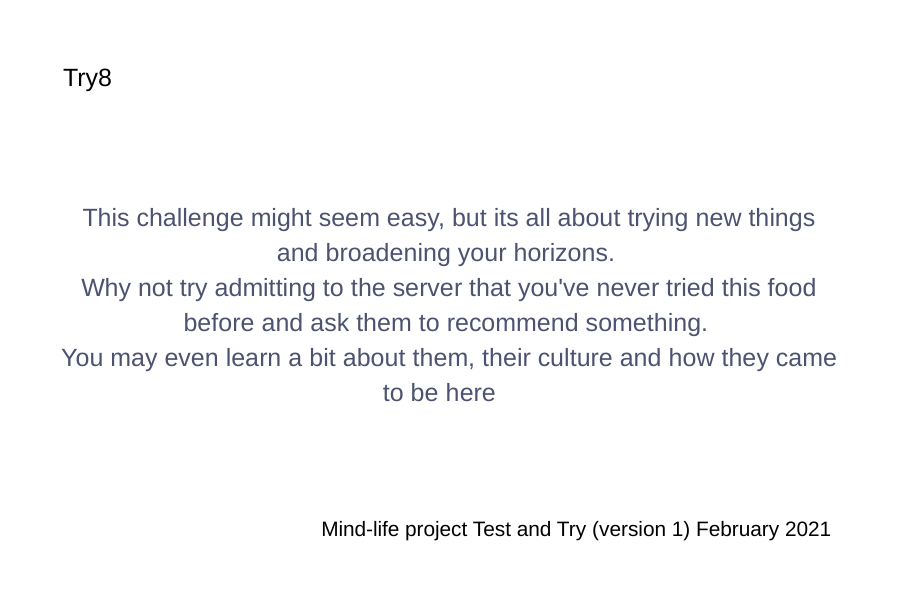

Try8
This challenge might seem easy, but its all about trying new things and broadening your horizons.
Why not try admitting to the server that you've never tried this food before and ask them to recommend something.
You may even learn a bit about them, their culture and how they came to be here
Mind-life project Test and Try (version 1) February 2021